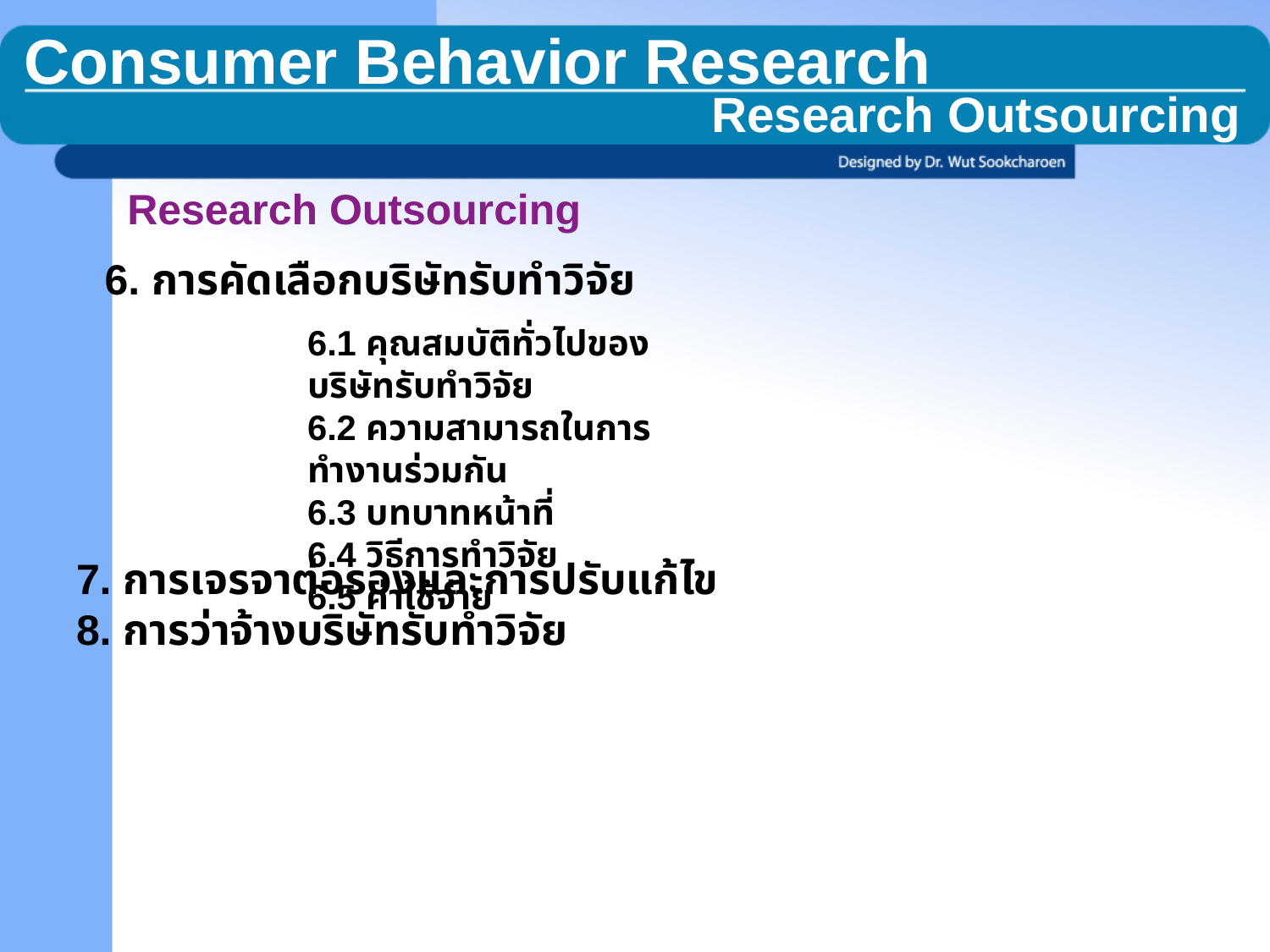

Consumer Behavior Research
Research Outsourcing
Research Outsourcing
6. การคัดเลือกบริษัทรับทำวิจัย
6.1 คุณสมบัติทั่วไปของบริษัทรับทำวิจัย
6.2 ความสามารถในการทำงานร่วมกัน
6.3 บทบาทหน้าที่
6.4 วิธีการทำวิจัย
6.5 ค่าใช้จ่าย
7. การเจรจาต่อรองและการปรับแก้ไข
8. การว่าจ้างบริษัทรับทำวิจัย